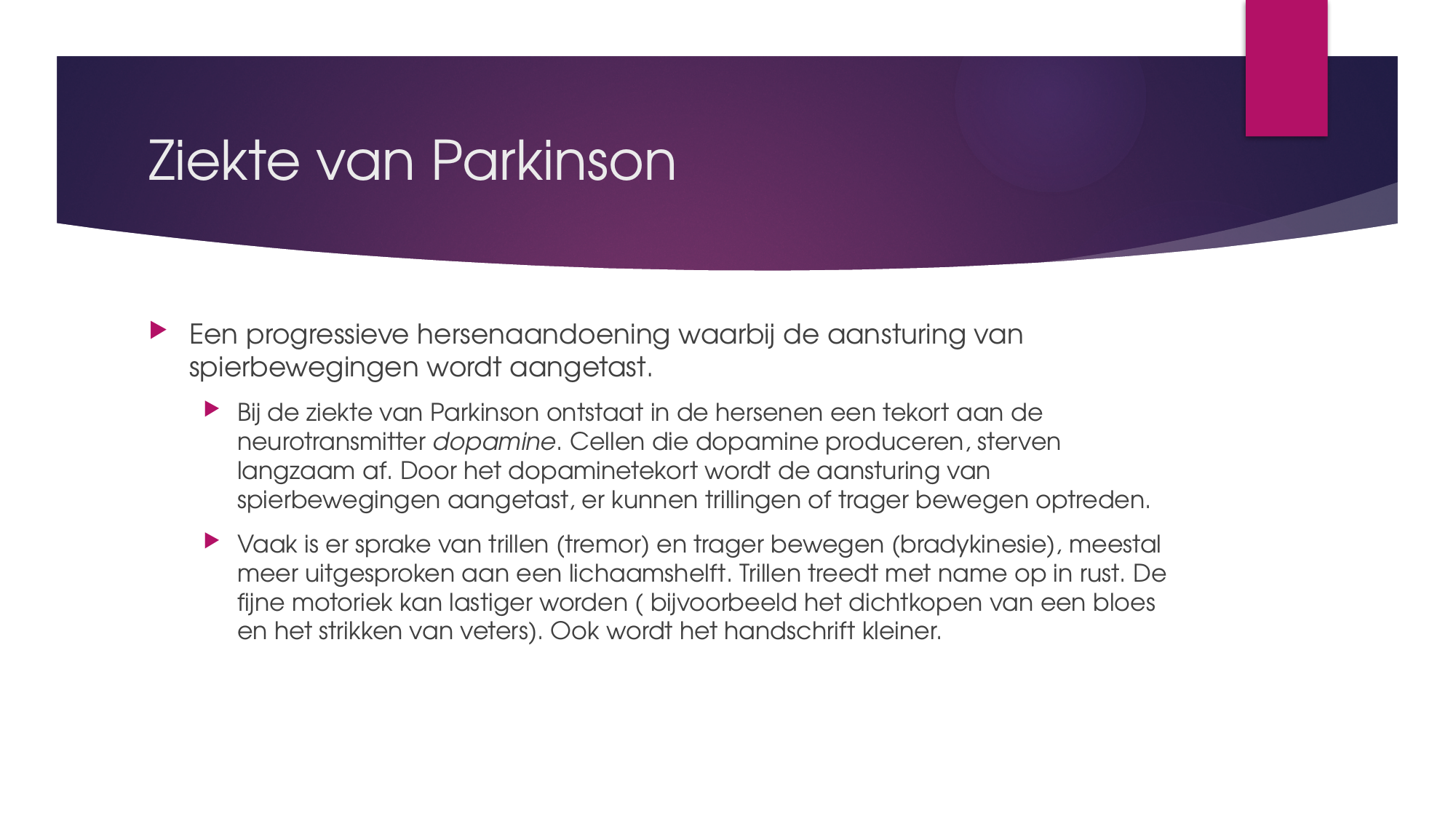

# Ziekte van Parkinson
Een progressieve hersenaandoening waarbij de aansturing van spierbewegingen wordt aangetast.
Bij de ziekte van Parkinson ontstaat in de hersenen een tekort aan de neurotransmitter dopamine. Cellen die dopamine produceren, sterven langzaam af. Door het dopaminetekort wordt de aansturing van spierbewegingen aangetast, er kunnen trillingen of trager bewegen optreden.
Vaak is er sprake van trillen (tremor) en trager bewegen (bradykinesie), meestal meer uitgesproken aan een lichaamshelft. Trillen treedt met name op in rust. De fijne motoriek kan lastiger worden ( bijvoorbeeld het dichtkopen van een bloes en het strikken van veters). Ook wordt het handschrift kleiner.